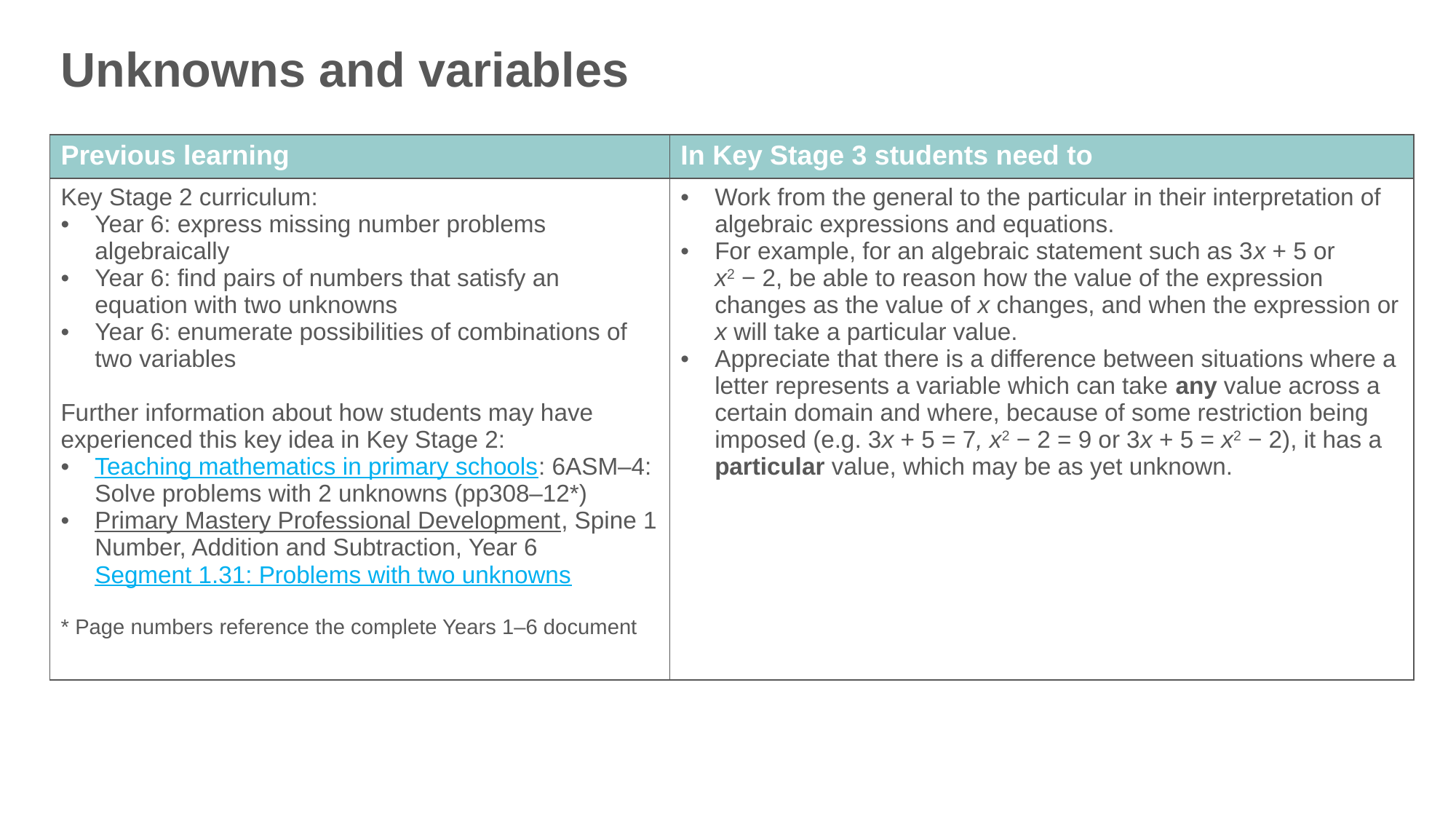

Unknowns and variables
| Previous learning | In Key Stage 3 students need to |
| --- | --- |
| Key Stage 2 curriculum: Year 6: express missing number problems algebraically Year 6: find pairs of numbers that satisfy an equation with two unknowns Year 6: enumerate possibilities of combinations of two variables Further information about how students may have experienced this key idea in Key Stage 2: Teaching mathematics in primary schools: 6ASM–4: Solve problems with 2 unknowns (pp308–12\*) Primary Mastery Professional Development, Spine 1 Number, Addition and Subtraction, Year 6 Segment 1.31: Problems with two unknowns \* Page numbers reference the complete Years 1–6 document | Work from the general to the particular in their interpretation of algebraic expressions and equations. For example, for an algebraic statement such as 3x + 5 or x2 − 2, be able to reason how the value of the expression changes as the value of x changes, and when the expression or x will take a particular value. Appreciate that there is a difference between situations where a letter represents a variable which can take any value across a certain domain and where, because of some restriction being imposed (e.g. 3x + 5 = 7, x2 − 2 = 9 or 3x + 5 = x2 − 2), it has a particular value, which may be as yet unknown. |